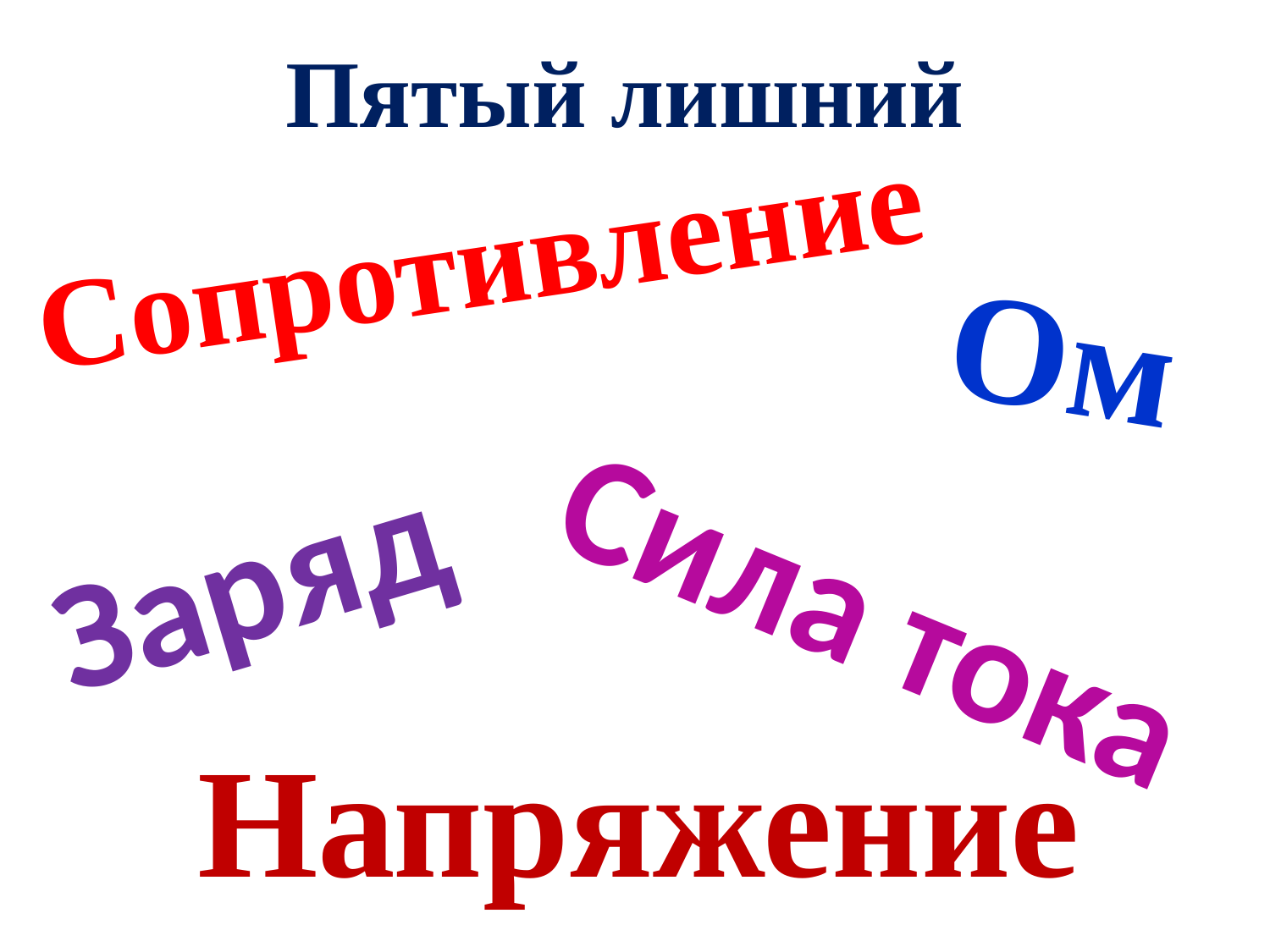

Пятый лишний
Сопротивление
Ом
Заряд
Сила тока
Напряжение